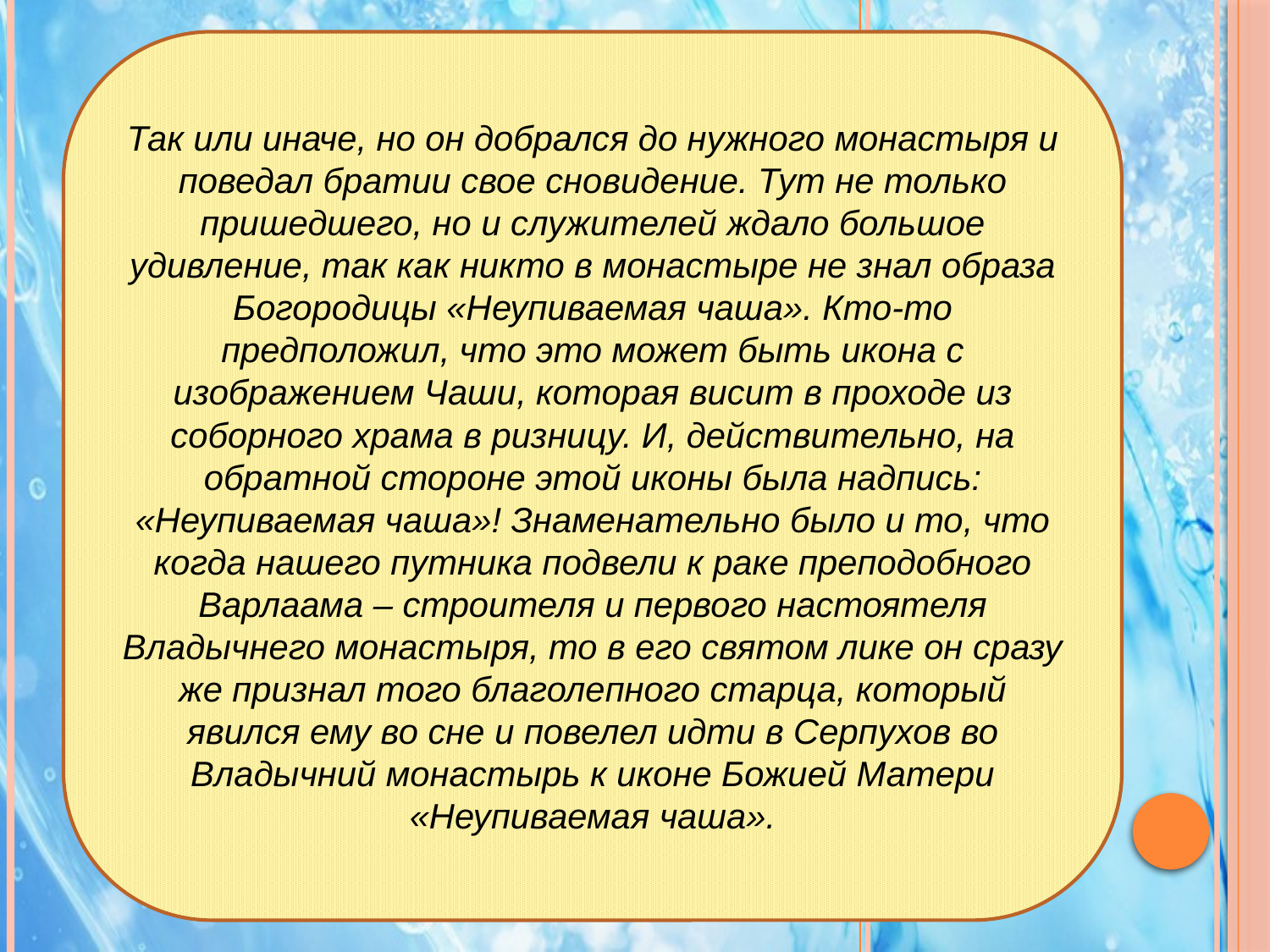

Так или иначе, но он добрался до нужного монастыря и поведал братии свое сновидение. Тут не только пришедшего, но и служителей ждало большое удивление, так как никто в монастыре не знал образа Богородицы «Неупиваемая чаша». Кто-то предположил, что это может быть икона с изображением Чаши, которая висит в проходе из соборного храма в ризницу. И, действительно, на обратной стороне этой иконы была надпись: «Неупиваемая чаша»! Знаменательно было и то, что когда нашего путника подвели к раке преподобного Варлаама – строителя и первого настоятеля Владычнего монастыря, то в его святом лике он сразу же признал того благолепного старца, который явился ему во сне и повелел идти в Серпухов во Владычний монастырь к иконе Божией Матери «Неупиваемая чаша».